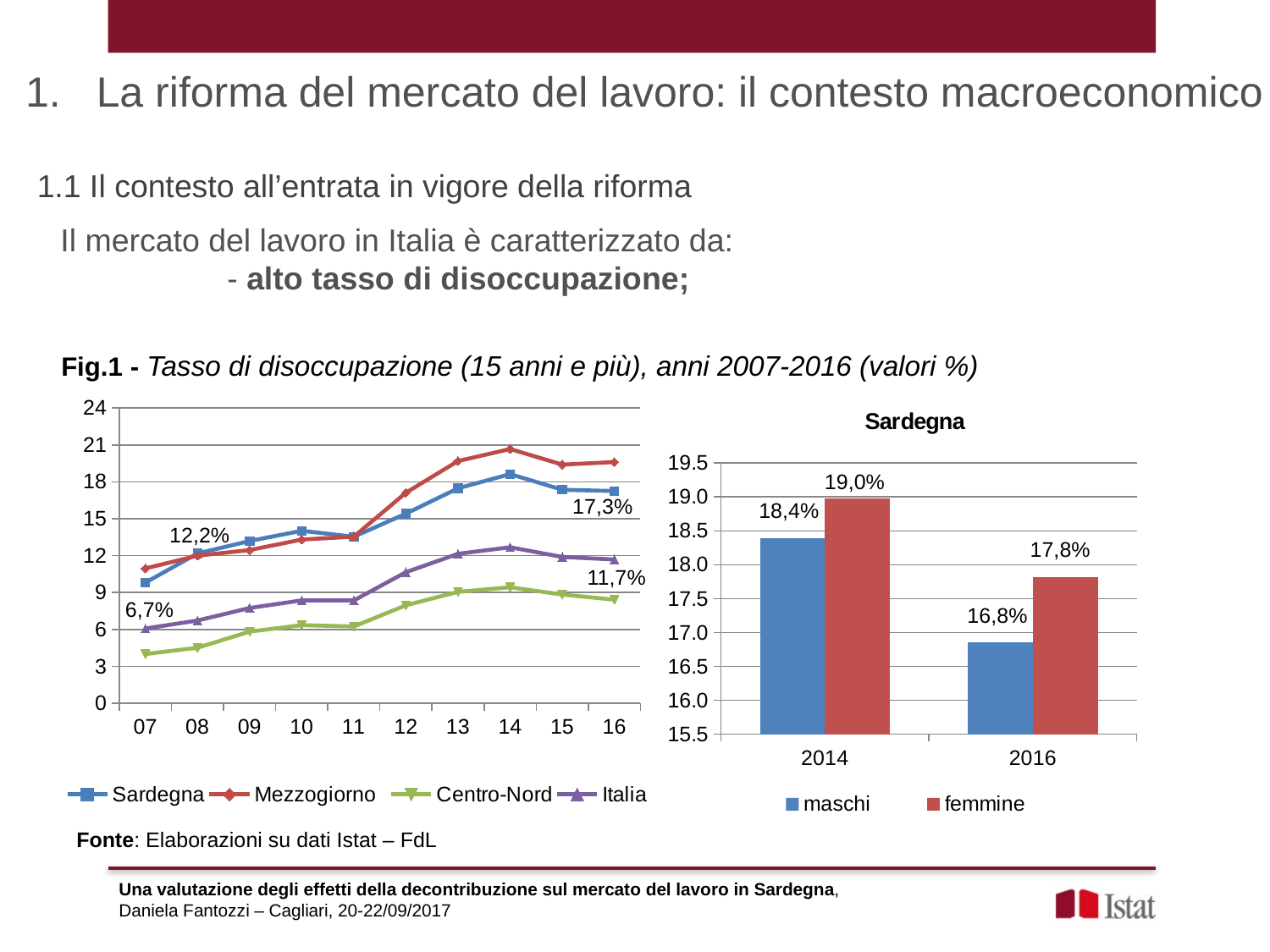

1.   La riforma del mercato del lavoro: il contesto macroeconomico
1.1 Il contesto all’entrata in vigore della riforma
Il mercato del lavoro in Italia è caratterizzato da:
		- alto tasso di disoccupazione;
Fig.1 - Tasso di disoccupazione (15 anni e più), anni 2007-2016 (valori %)

### Chart

| Category | Sardegna | Mezzogiorno   | Centro-Nord | Italia |
|---|---|---|---|---|
| 07 | 9.811813352425379 | 10.962072365581141 | 4.001548316883246 | 6.075412519780255 |
| 08 | 12.178994175669741 | 11.996184286066901 | 4.5142250861805095 | 6.723242133280421 |
| 09 | 13.18707613925001 | 12.454076633381412 | 5.8253580572616785 | 7.748566425230626 |
| 10 | 14.025148257614433 | 13.310291226626433 | 6.349643555880971 | 8.362502374650008 |
| 11 | 13.538201594593167 | 13.543244685160262 | 6.243291587021289 | 8.359027917063505 |
| 12 | 15.41828828815848 | 17.111597527382465 | 7.964833855266295 | 10.654540860317192 |
| 13 | 17.47218634581832 | 19.690589094107967 | 9.05466152633675 | 12.14869877702773 |
| 14 | 18.628353400537428 | 20.669838155453903 | 9.431214626803003 | 12.682800858039014 |
| 15 | 17.354923446851586 | 19.401074366082565 | 8.837520254152523 | 11.896040027600602 |
| 16 | 17.252399928749238 | 19.608526424771885 | 8.420262934028813 | 11.68821003936612 |

### Chart

| Category | maschi | femmine |
|---|---|---|
| 2014 | 18.385745999999994 | 18.97265 |
| 2016 | 16.849876 | 17.817229 |
19,0%
17,3%
18,4%
12,2%
17,8%
11,7%
6,7%
16,8%
Fonte: Elaborazioni su dati Istat – FdL
Una valutazione degli effetti della decontribuzione sul mercato del lavoro in Sardegna,
Daniela Fantozzi – Cagliari, 20-22/09/2017